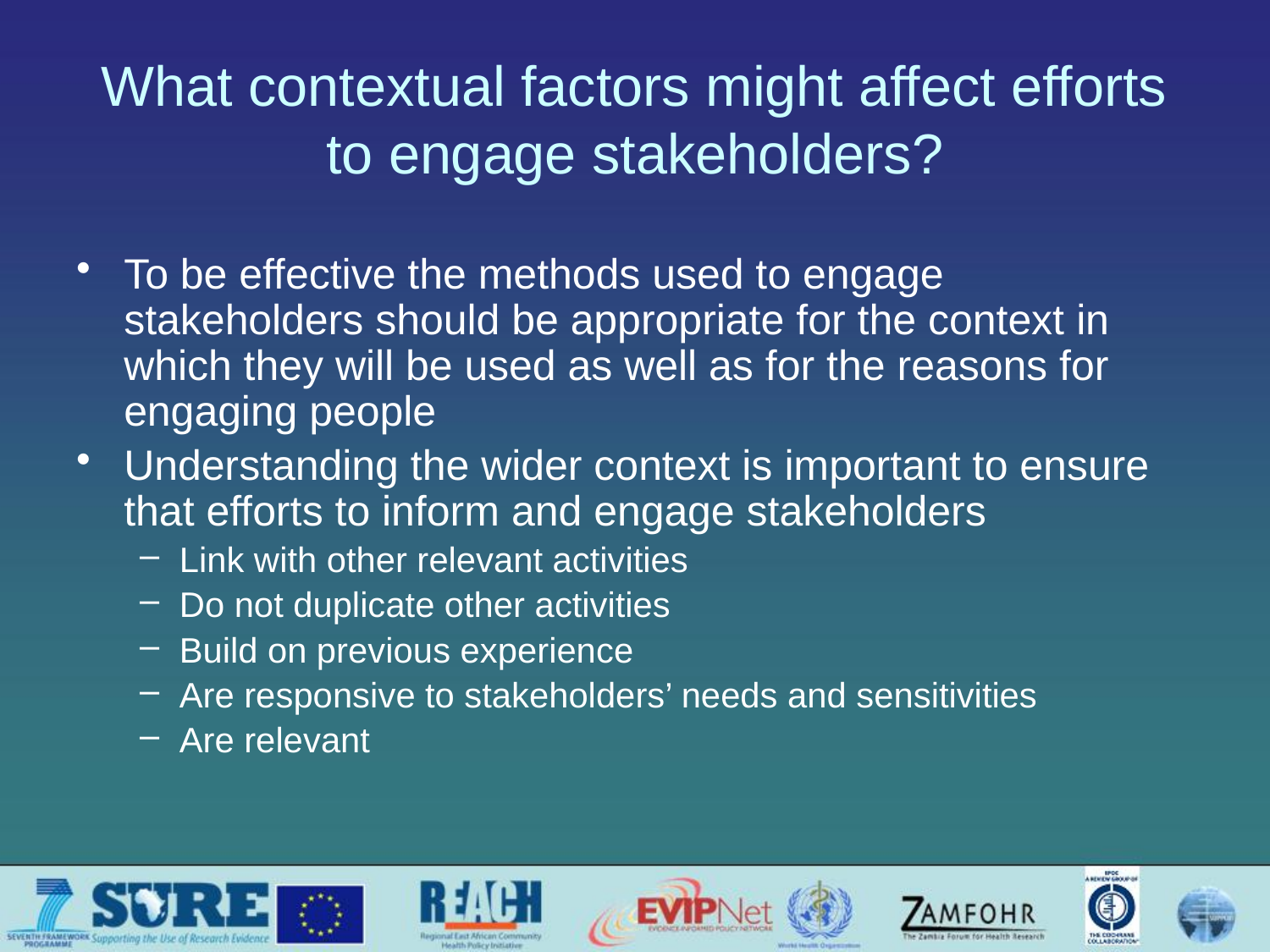

# What contextual factors might affect efforts to engage stakeholders?
To be effective the methods used to engage stakeholders should be appropriate for the context in which they will be used as well as for the reasons for engaging people
Understanding the wider context is important to ensure that efforts to inform and engage stakeholders
Link with other relevant activities
Do not duplicate other activities
Build on previous experience
Are responsive to stakeholders’ needs and sensitivities
Are relevant